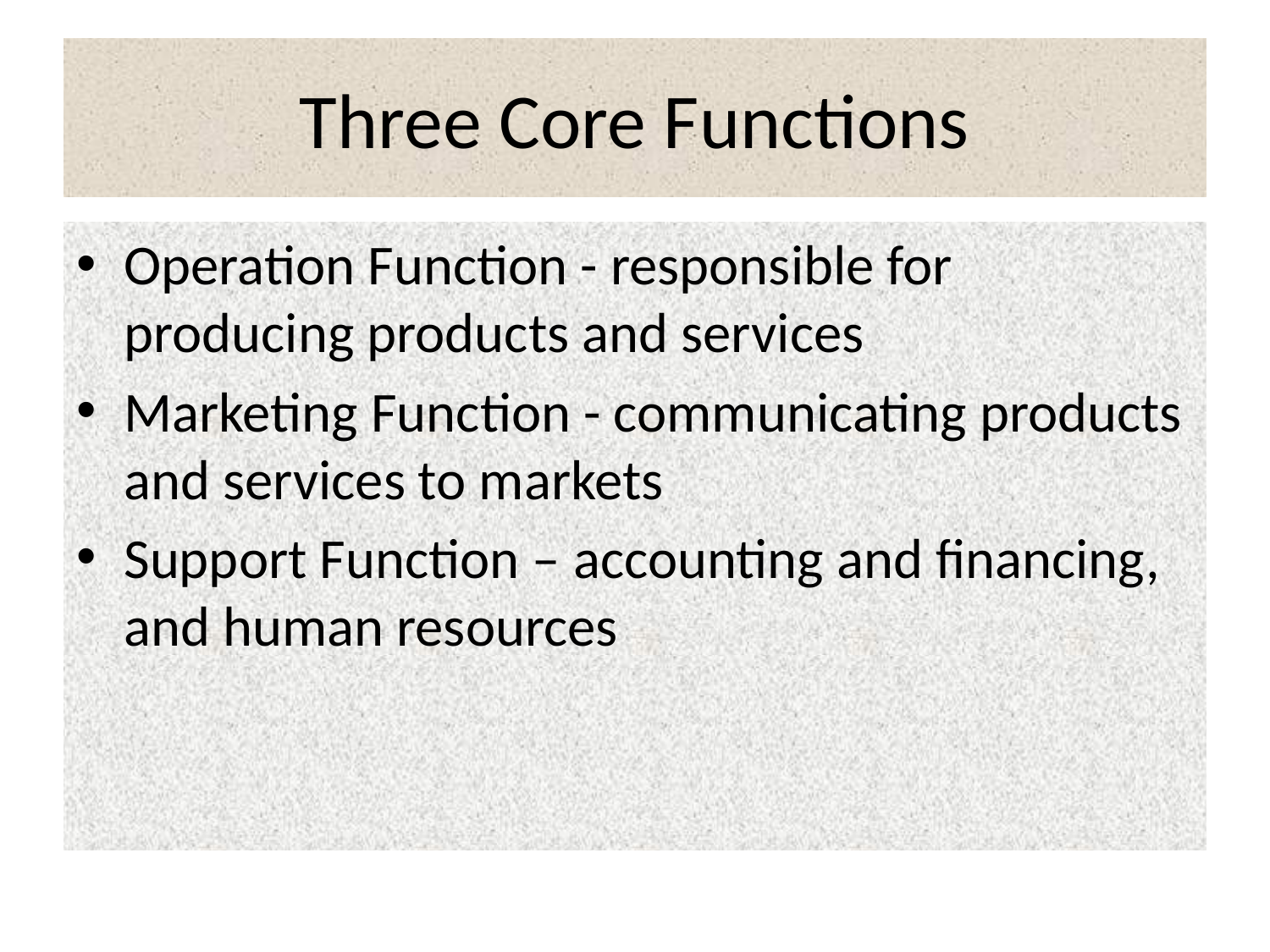

# Three Core Functions
Operation Function - responsible for producing products and services
Marketing Function - communicating products and services to markets
Support Function – accounting and financing, and human resources